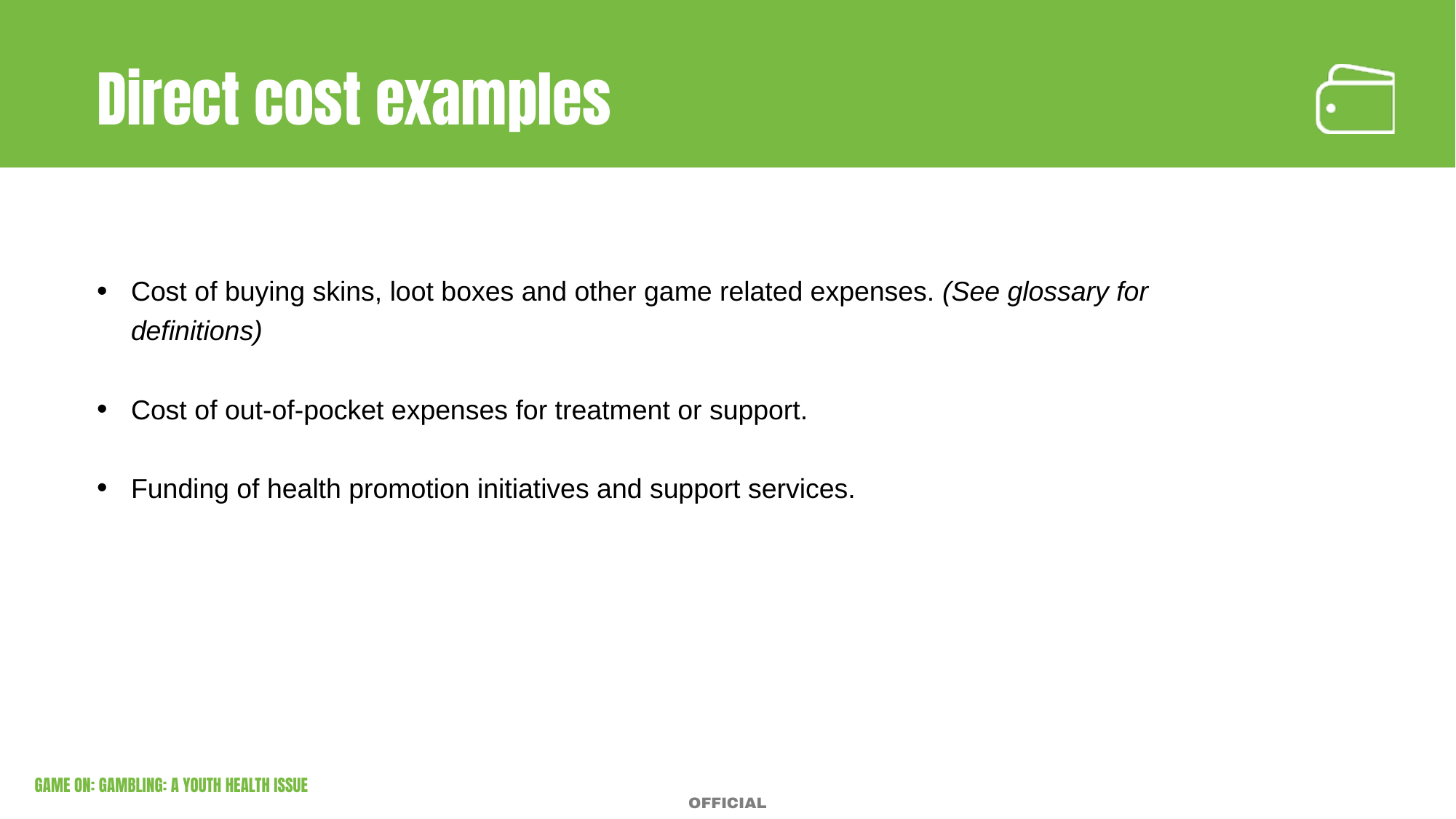

Direct cost examples
Cost of buying skins, loot boxes and other game related expenses. (See glossary for definitions)
Cost of out-of-pocket expenses for treatment or support.
Funding of health promotion initiatives and support services.